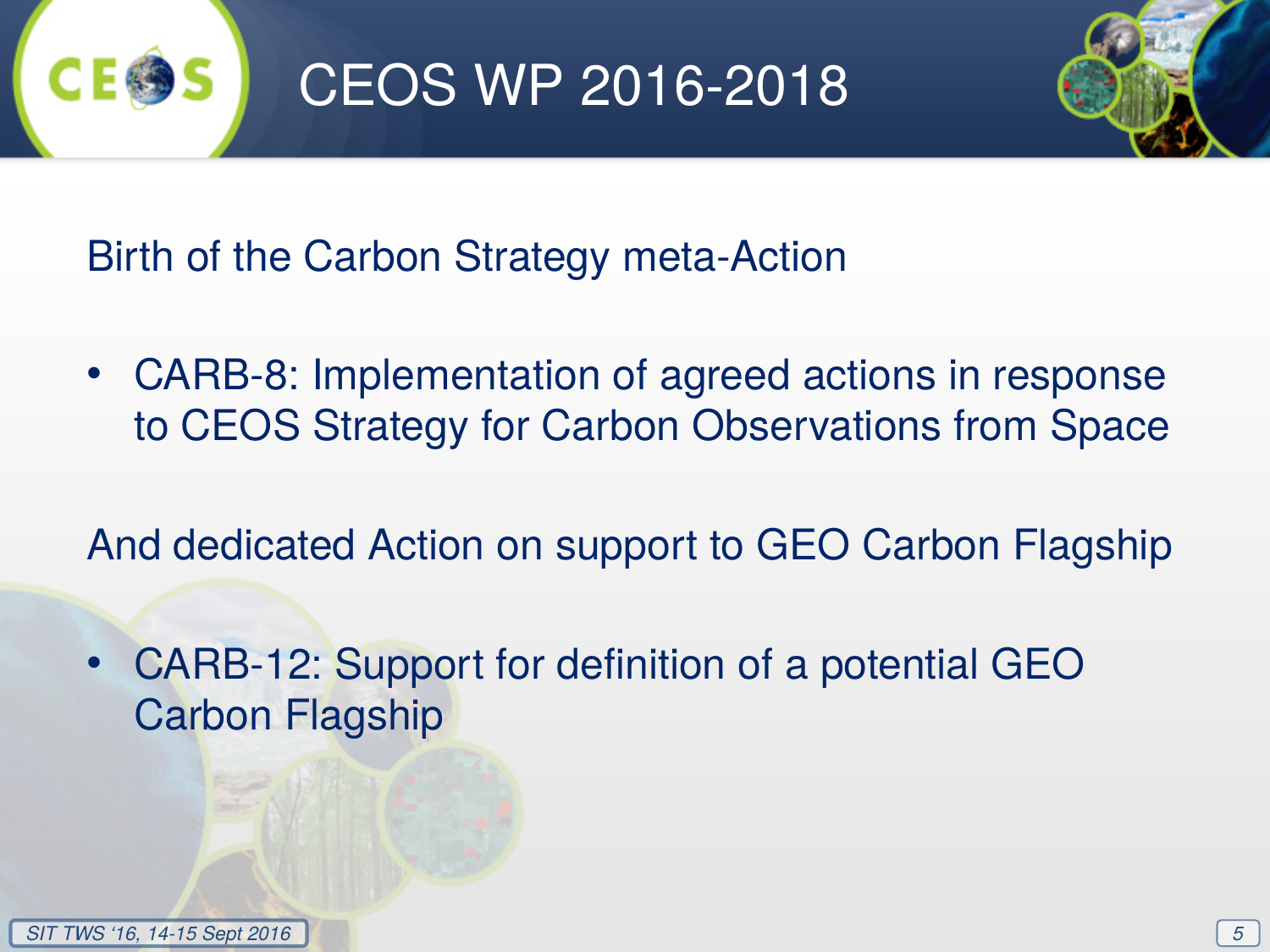

CEOS WP 2016-2018
Birth of the Carbon Strategy meta-Action

CARB-8: Implementation of agreed actions in response to CEOS Strategy for Carbon Observations from Space

And dedicated Action on support to GEO Carbon Flagship

CARB-12: Support for definition of a potential GEO Carbon Flagship
5